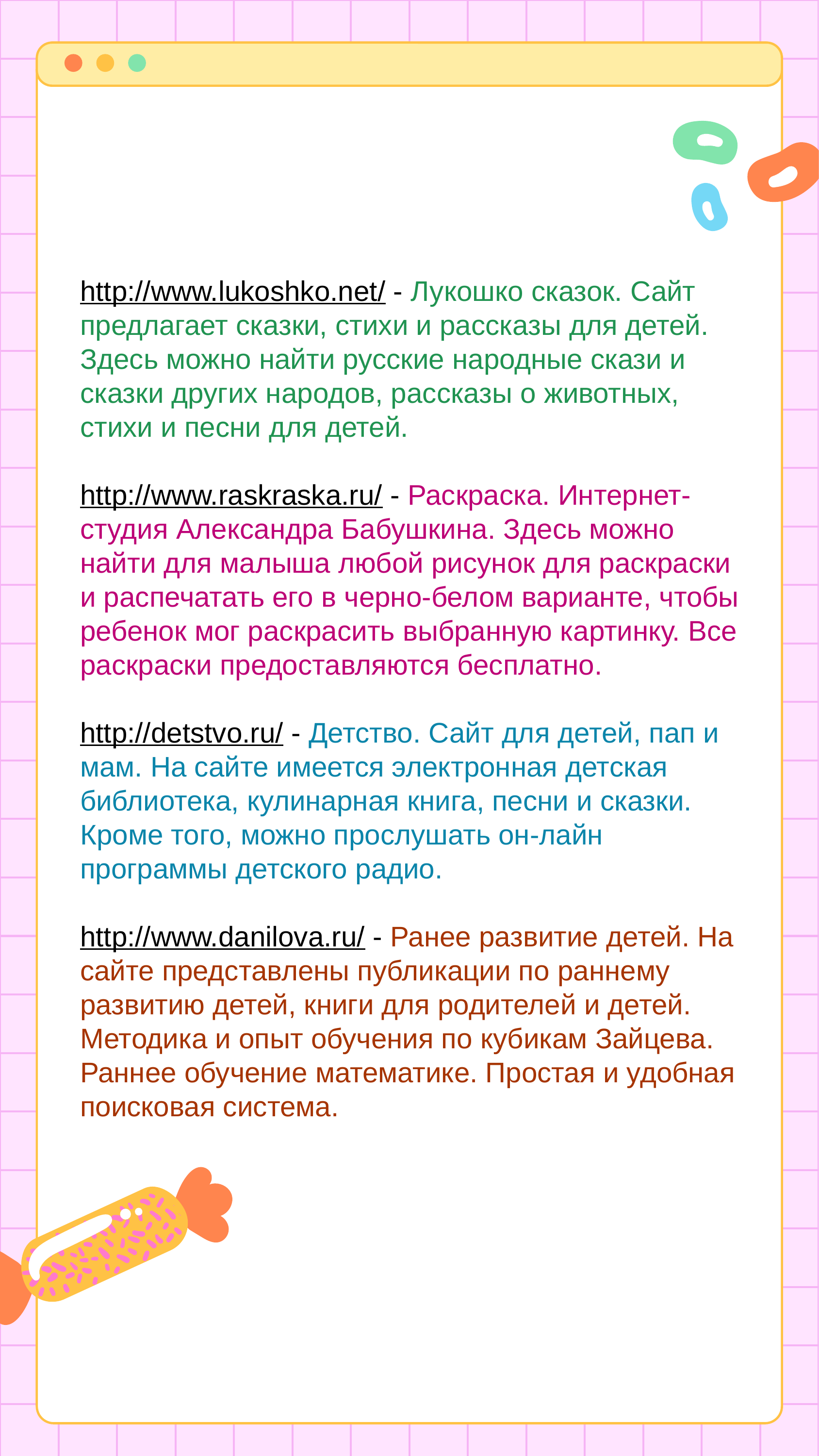

http://www.lukoshko.net/ - Лукошко сказок. Сайт предлагает сказки, стихи и рассказы для детей. Здесь можно найти русские народные скази и сказки других народов, рассказы о животных, стихи и песни для детей.

http://www.raskraska.ru/ - Раскраска. Интернет-студия Александра Бабушкина. Здесь можно найти для малыша любой рисунок для раскраски и распечатать его в черно-белом варианте, чтобы ребенок мог раскрасить выбранную картинку. Все раскраски предоставляются бесплатно.

http://detstvo.ru/ - Детство. Сайт для детей, пап и мам. На сайте имеется электронная детская библиотека, кулинарная книга, песни и сказки. Кроме того, можно прослушать он-лайн программы детского радио.

http://www.danilova.ru/ - Ранее развитие детей. На сайте представлены публикации по раннему развитию детей, книги для родителей и детей. Методика и опыт обучения по кубикам Зайцева. Раннее обучение математике. Простая и удобная поисковая система.